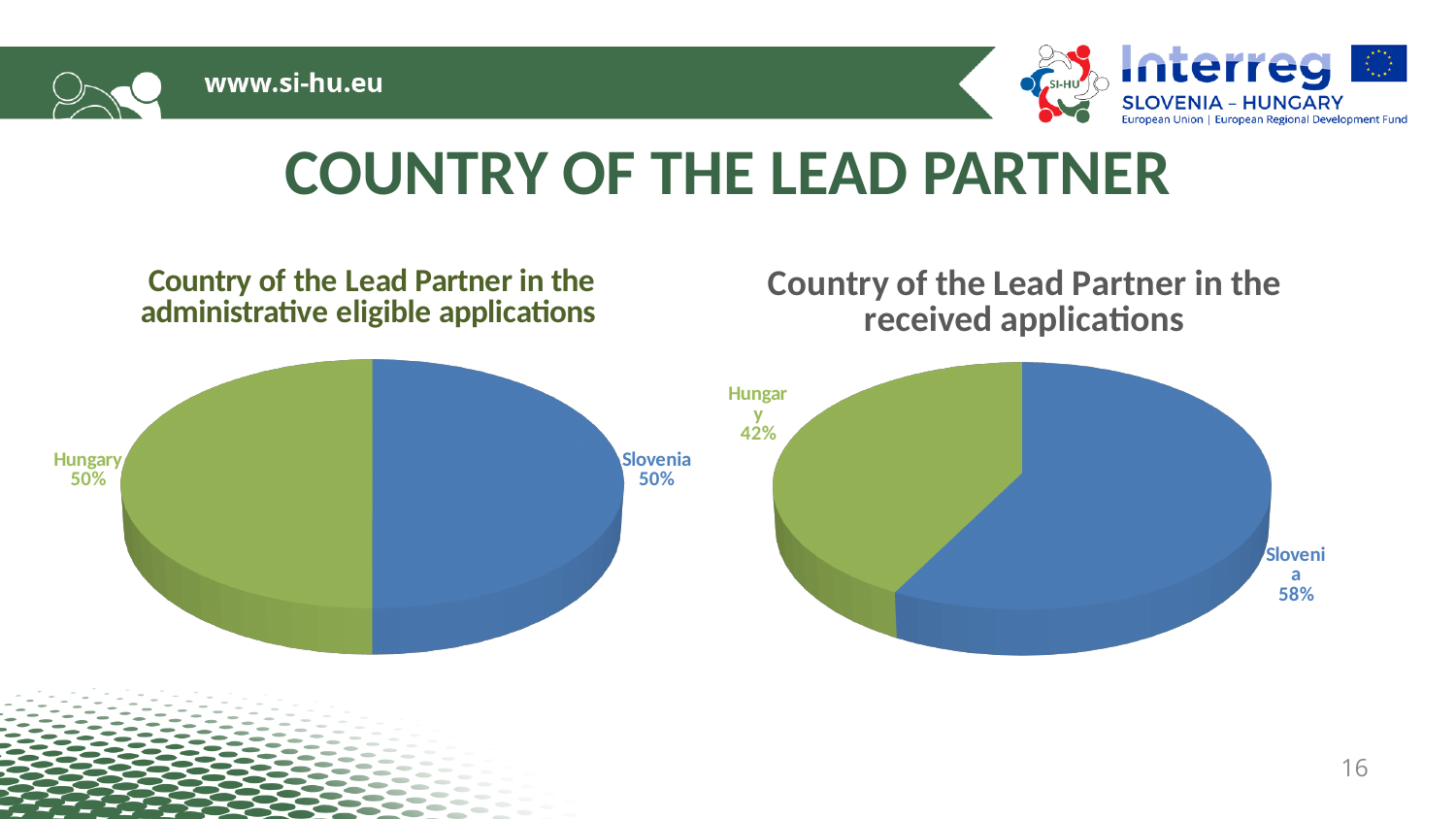

# COUNTRY OF THE LEAD PARTNER

[unsupported chart]

[unsupported chart]

16